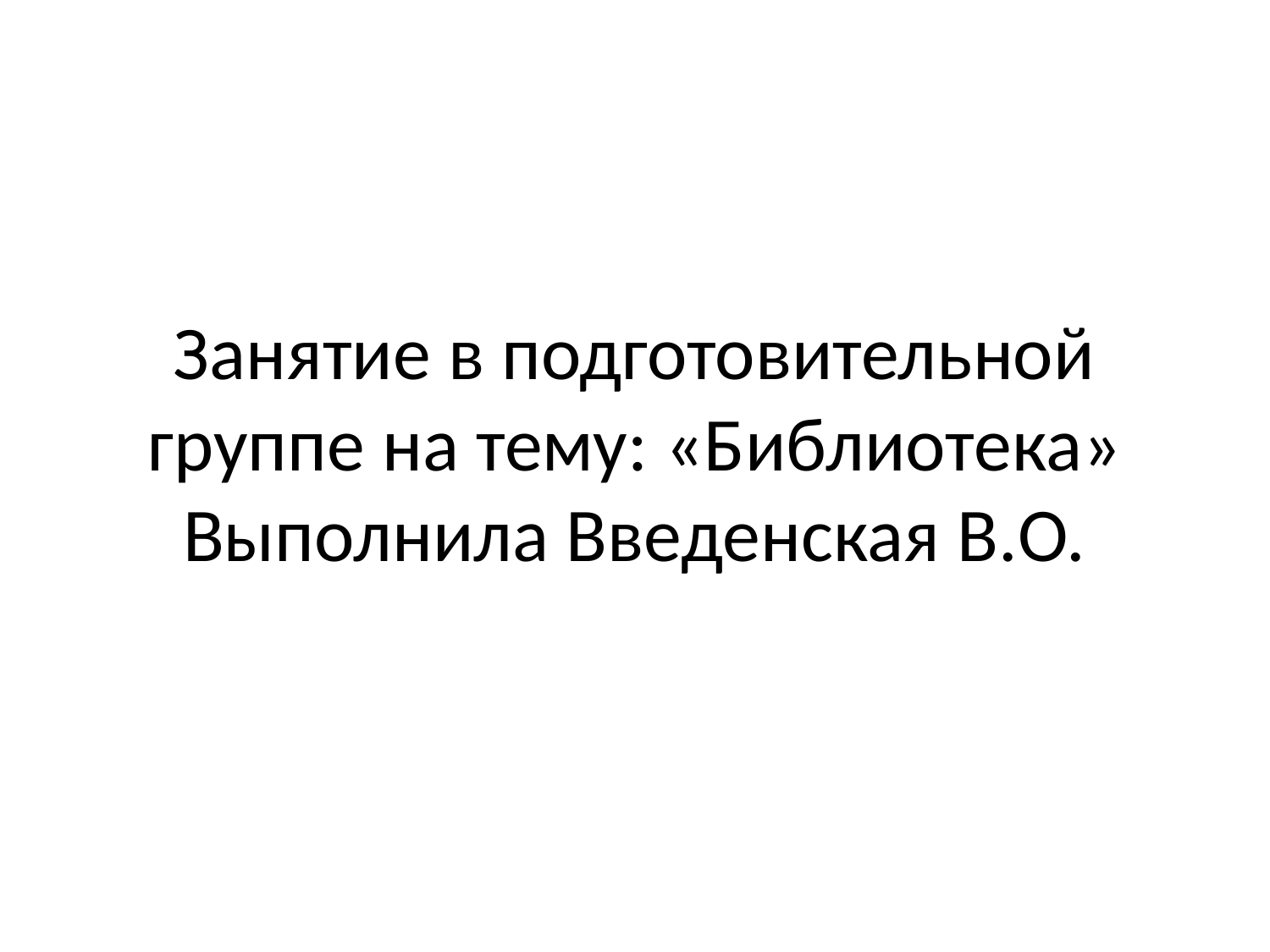

# Занятие в подготовительной группе на тему: «Библиотека» Выполнила Введенская В.О.